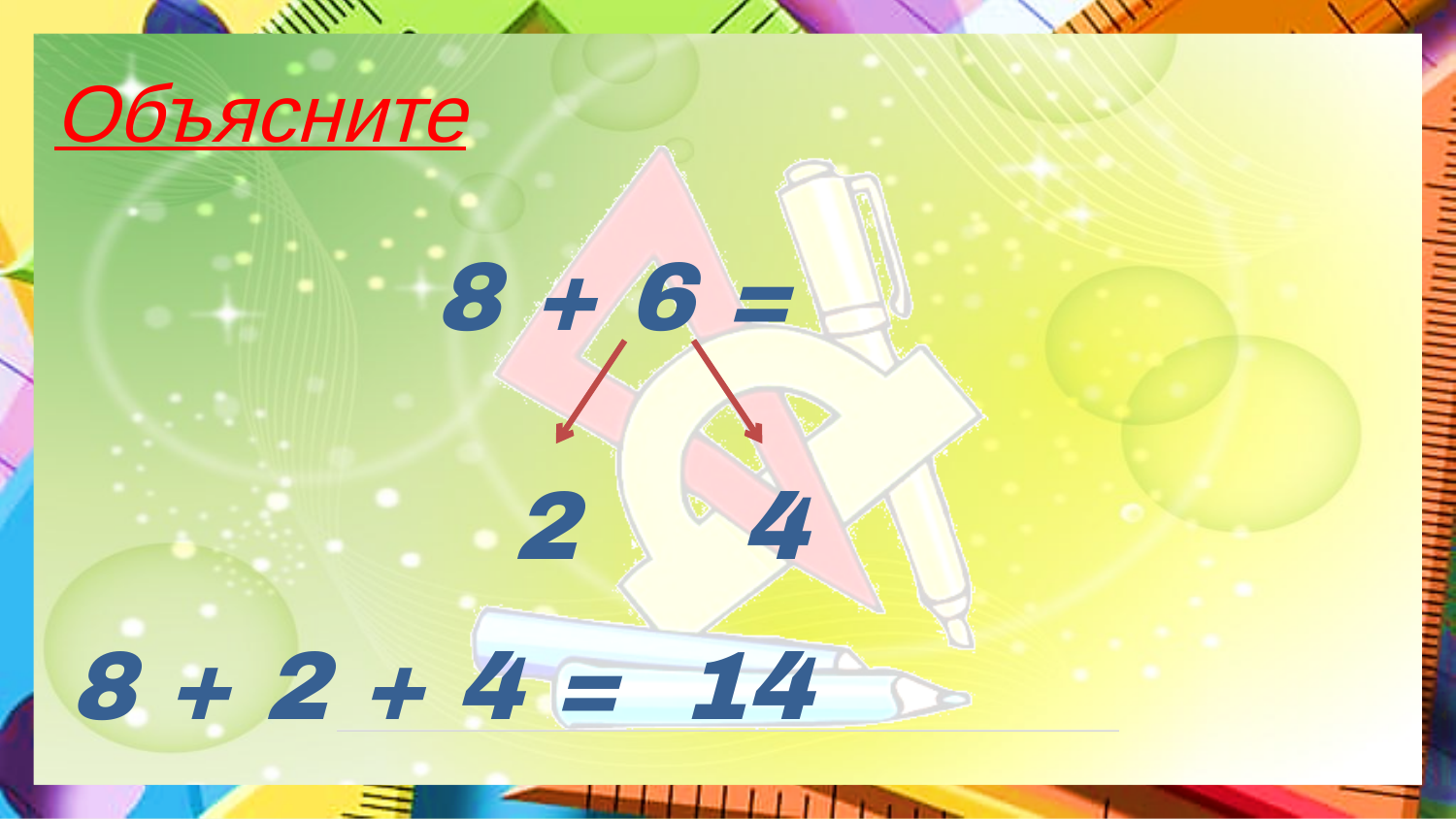

Объясните
8 + 6 =
2
4
8 + 2 + 4 =  14